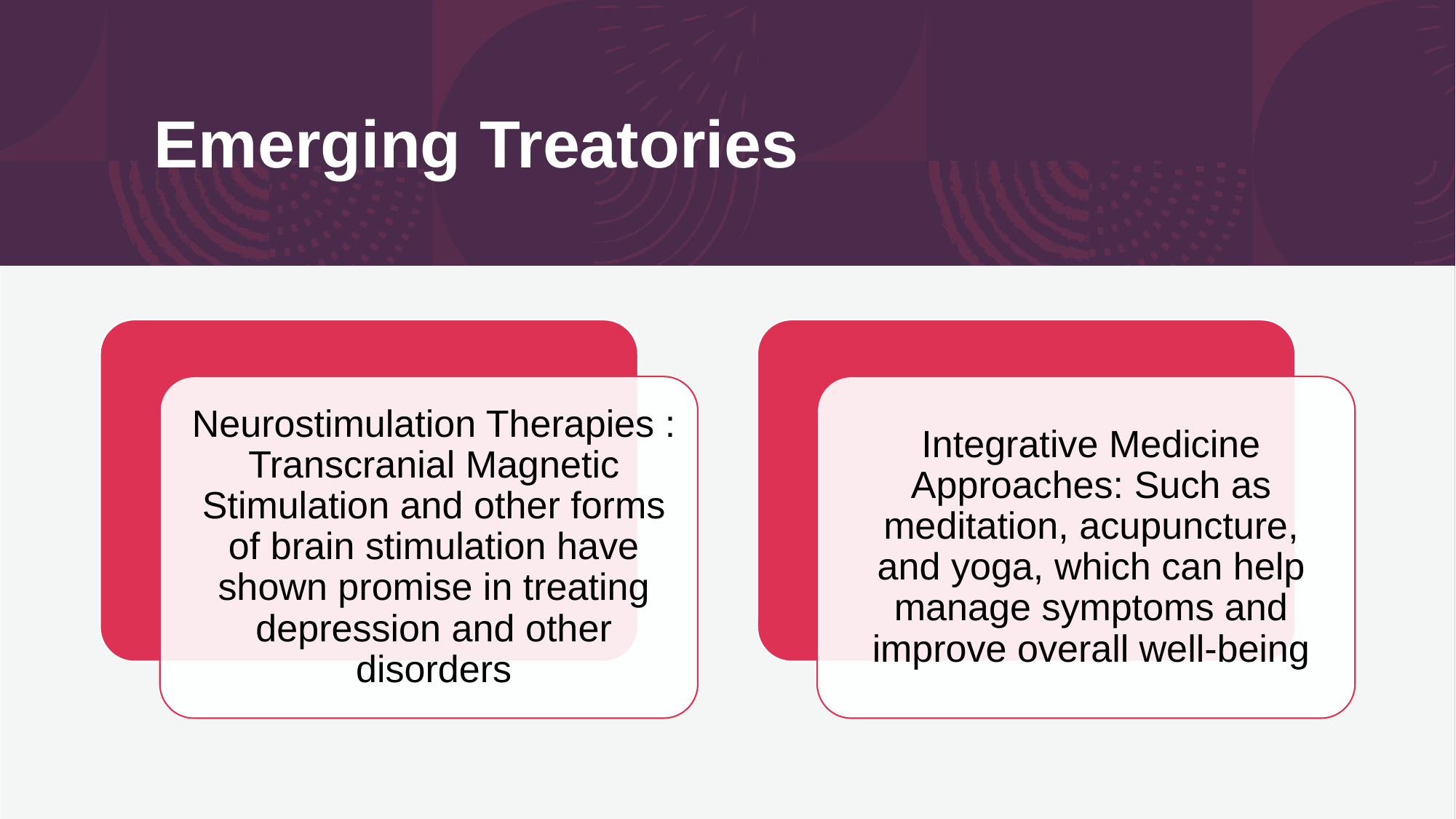

# Emerging Treatories
Neurostimulation Therapies : Transcranial Magnetic Stimulation and other forms of brain stimulation have shown promise in treating depression and other disorders
Integrative Medicine Approaches: Such as meditation, acupuncture, and yoga, which can help manage symptoms and improve overall well-being